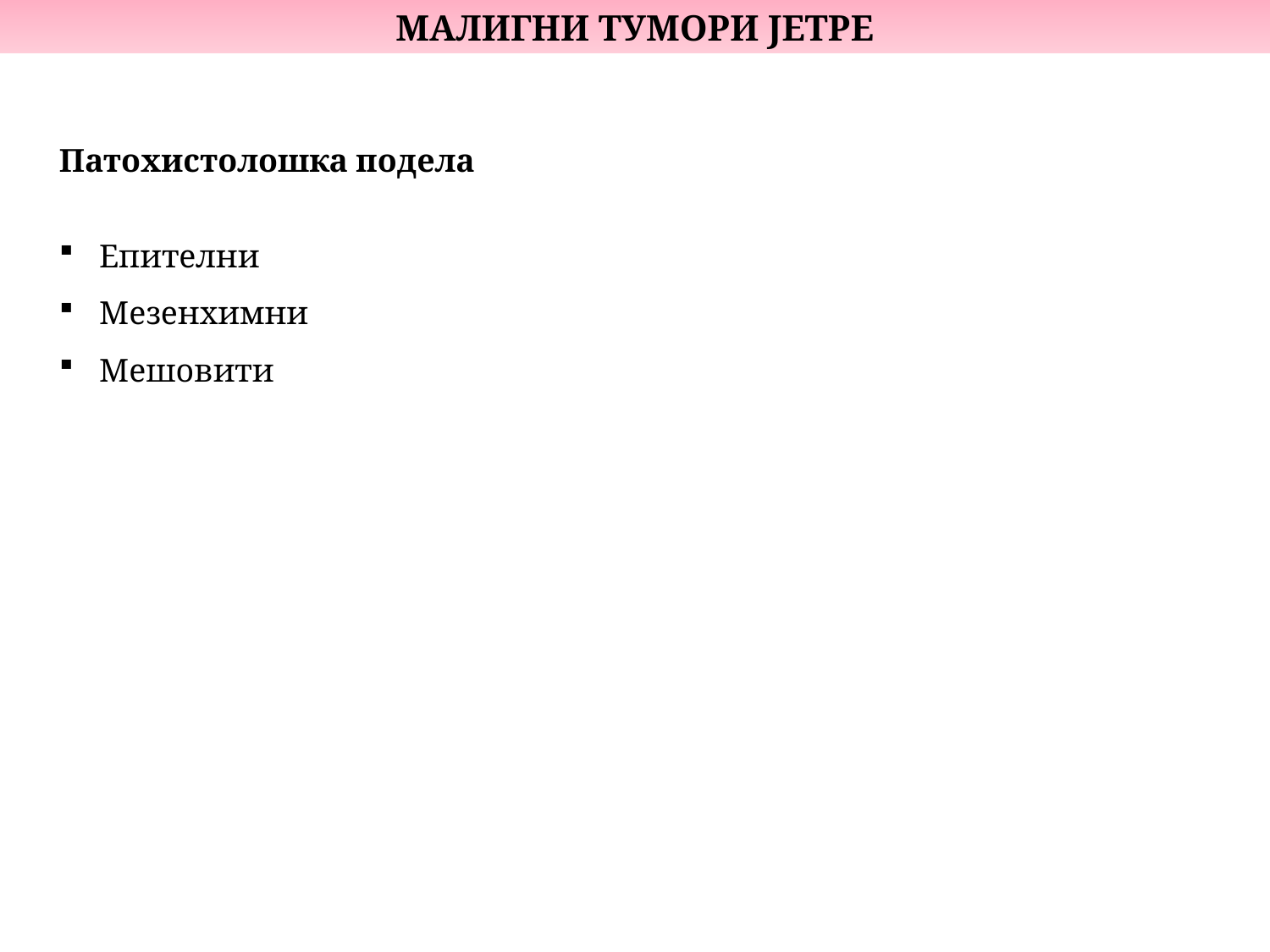

МАЛИГНИ ТУМОРИ ЈЕТРЕ
Патохистолошка подела

Епителни
Мезенхимни
Мешовити